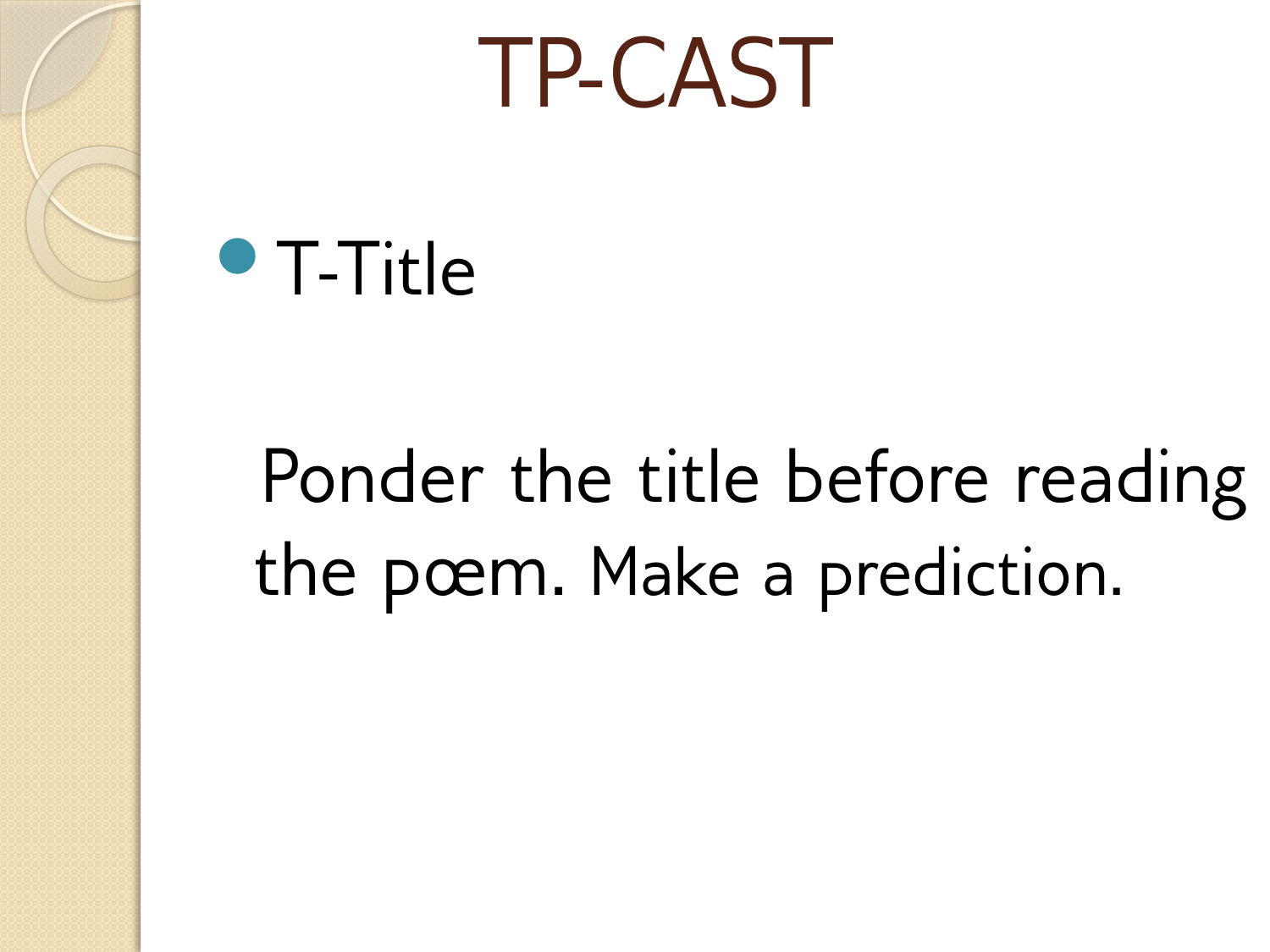

# TP-CAST
T-Title

  Ponder the title before reading the poem. Make a prediction.